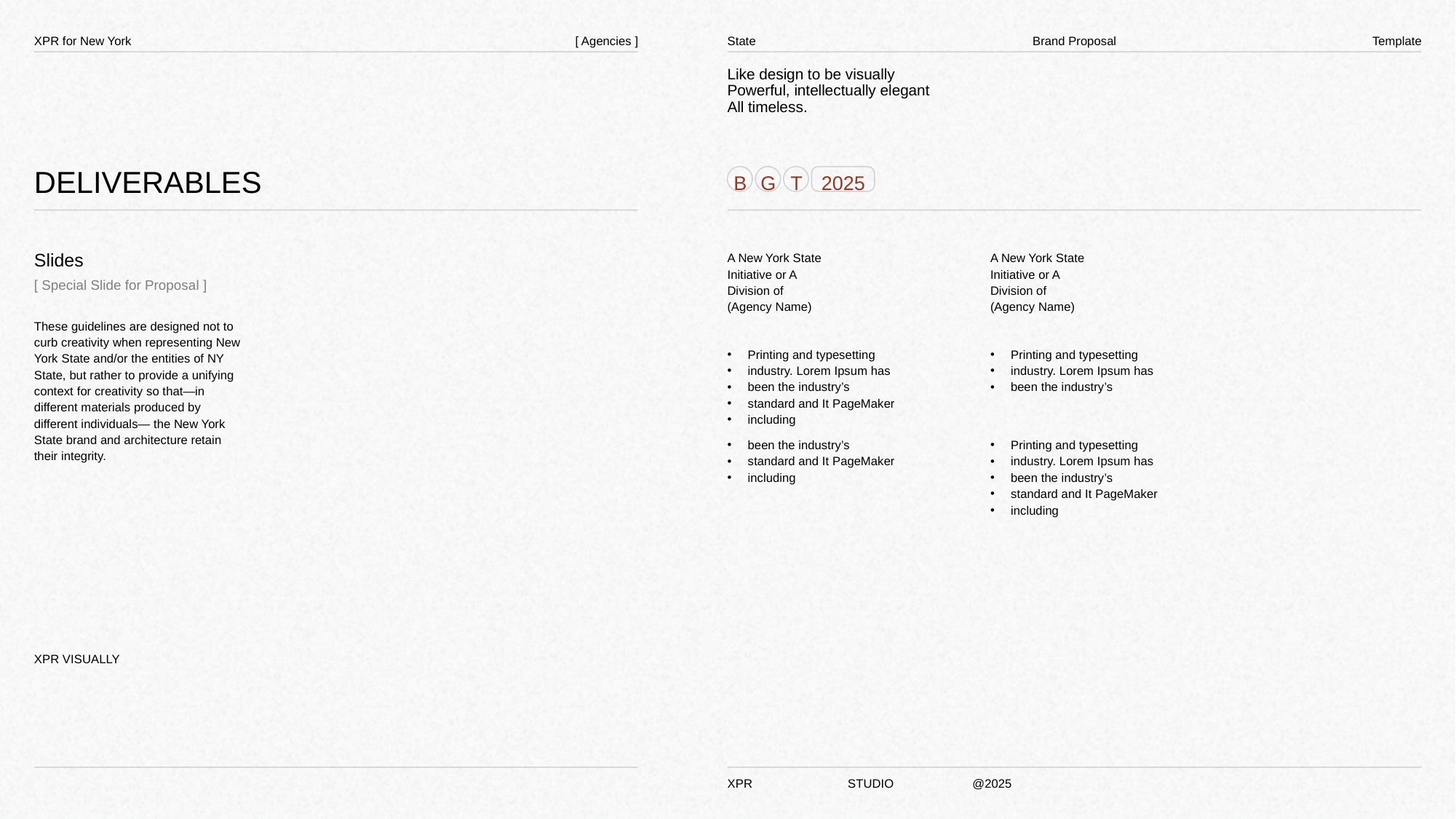

XPR for New York
[ Agencies ]
State
Brand Proposal
Template
Like design to be visually
Powerful, intellectually elegant
All timeless.
DELIVERABLES
2025
B
G
T

A New York State Initiative or A Division of (Agency Name)
A New York State Initiative or A Division of (Agency Name)
Slides
[ Special Slide for Proposal ]
These guidelines are designed not to curb creativity when representing New York State and/or the entities of NY State, but rather to provide a unifying context for creativity so that—in different materials produced by different individuals— the New York State brand and architecture retain their integrity.
Printing and typesetting
industry. Lorem Ipsum has
been the industry’s
standard and It PageMaker
including
Printing and typesetting
industry. Lorem Ipsum has
been the industry’s

been the industry’s
standard and It PageMaker
including
Printing and typesetting
industry. Lorem Ipsum has
been the industry’s
standard and It PageMaker
including

XPR VISUALLY
XPR
STUDIO
@2025